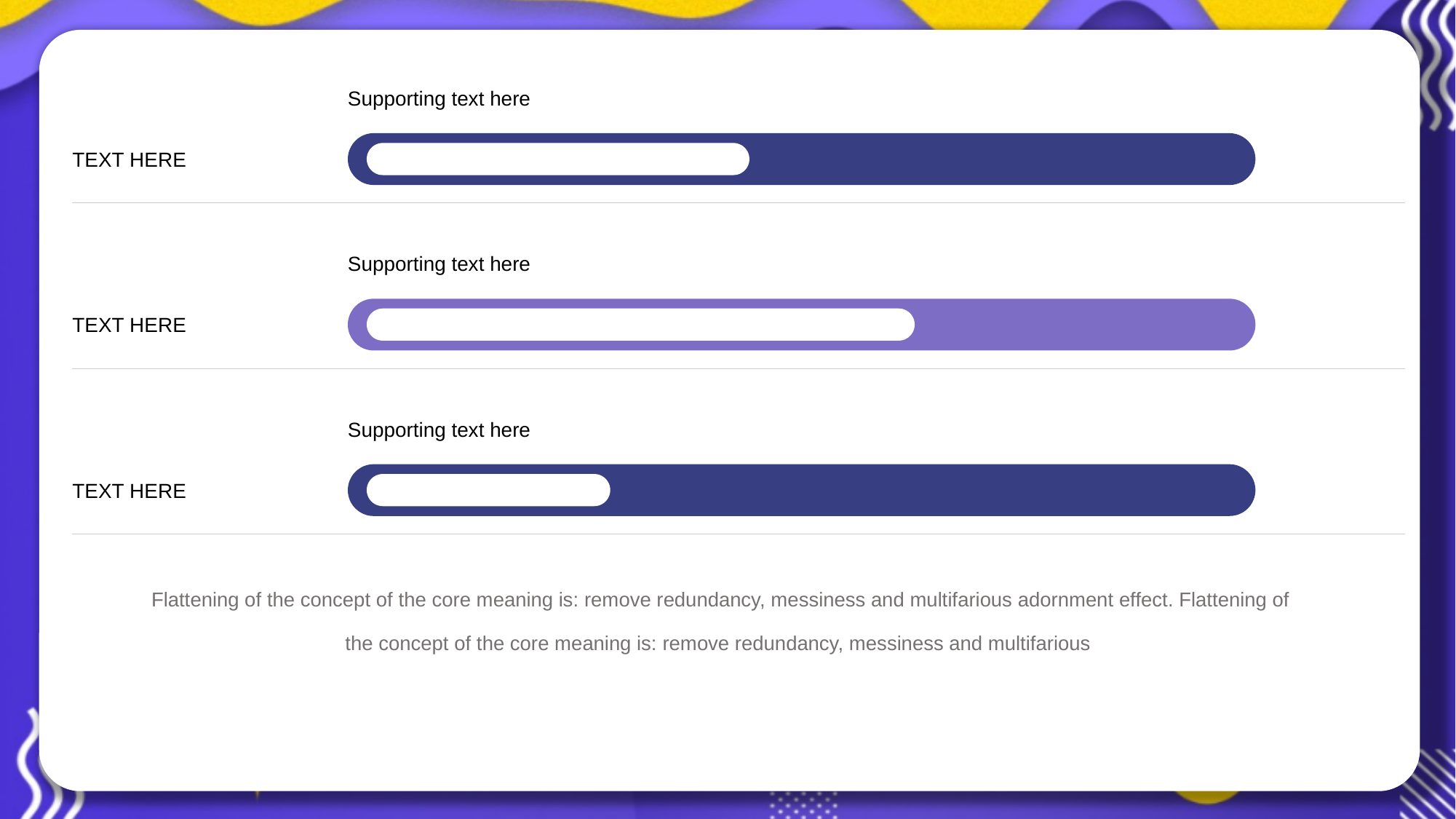

Supporting text here

TEXT HERE

Supporting text here

TEXT HERE

Supporting text here

TEXT HERE

Flattening of the concept of the core meaning is: remove redundancy, messiness and multifarious adornment effect. Flattening of the concept of the core meaning is: remove redundancy, messiness and multifarious